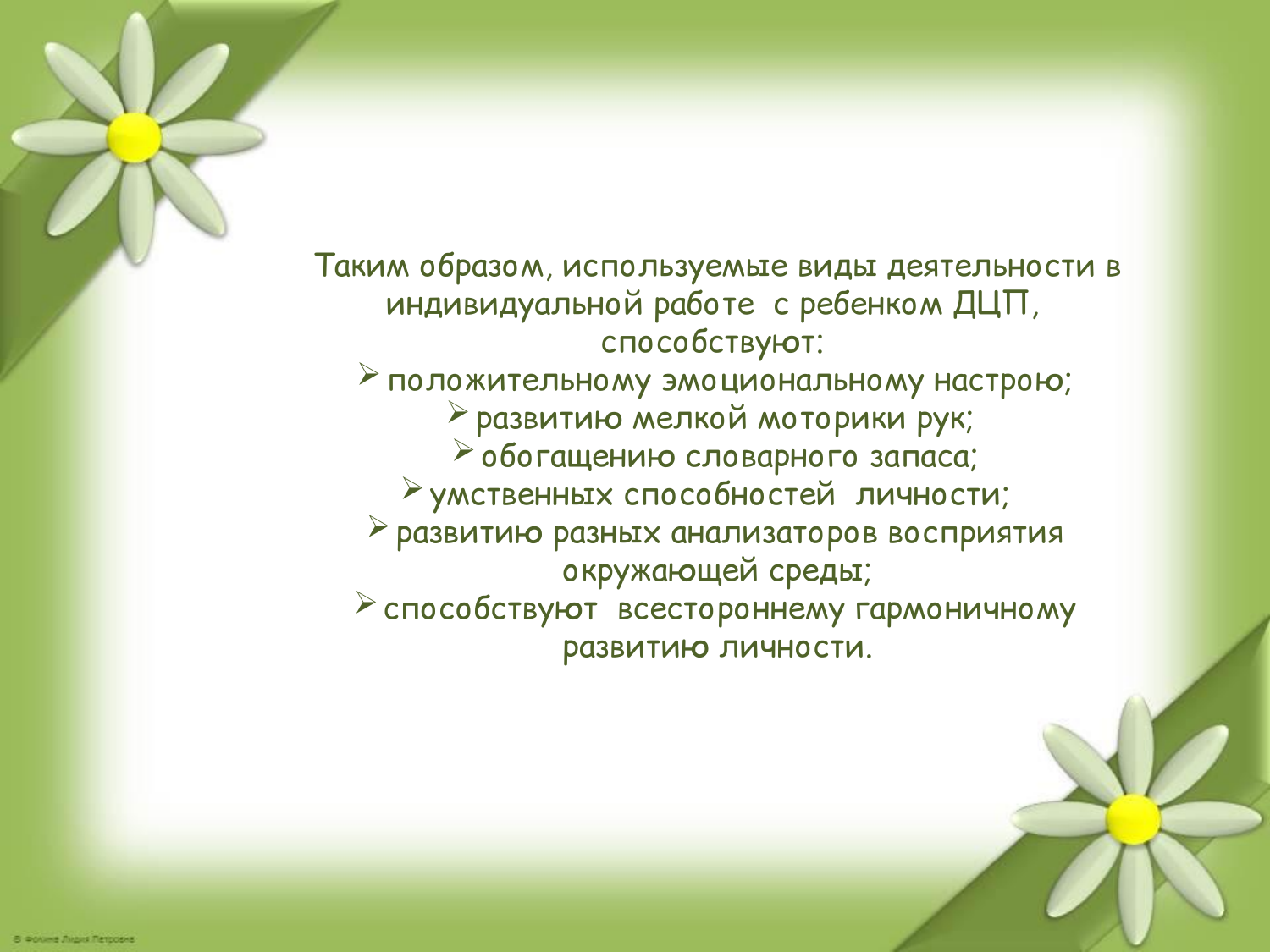

Таким образом, используемые виды деятельности в индивидуальной работе  с ребенком ДЦП,
способствуют:
положительному эмоциональному настрою;
развитию мелкой моторики рук;
обогащению словарного запаса;
умственных способностей  личности;
развитию разных анализаторов восприятия окружающей среды;
способствуют  всестороннему гармоничному развитию личности.